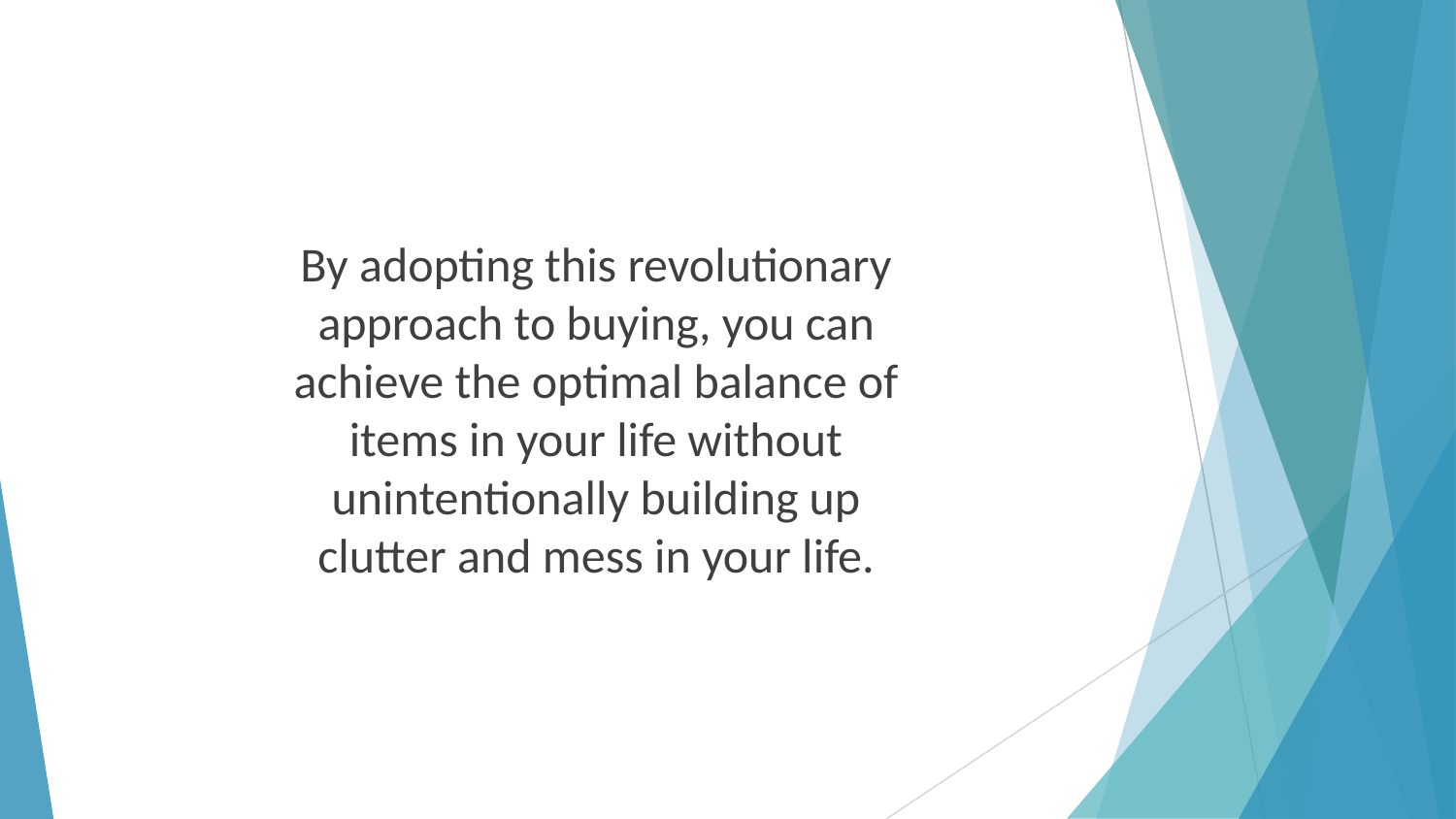

By adopting this revolutionary approach to buying, you can achieve the optimal balance of items in your life without unintentionally building up clutter and mess in your life.